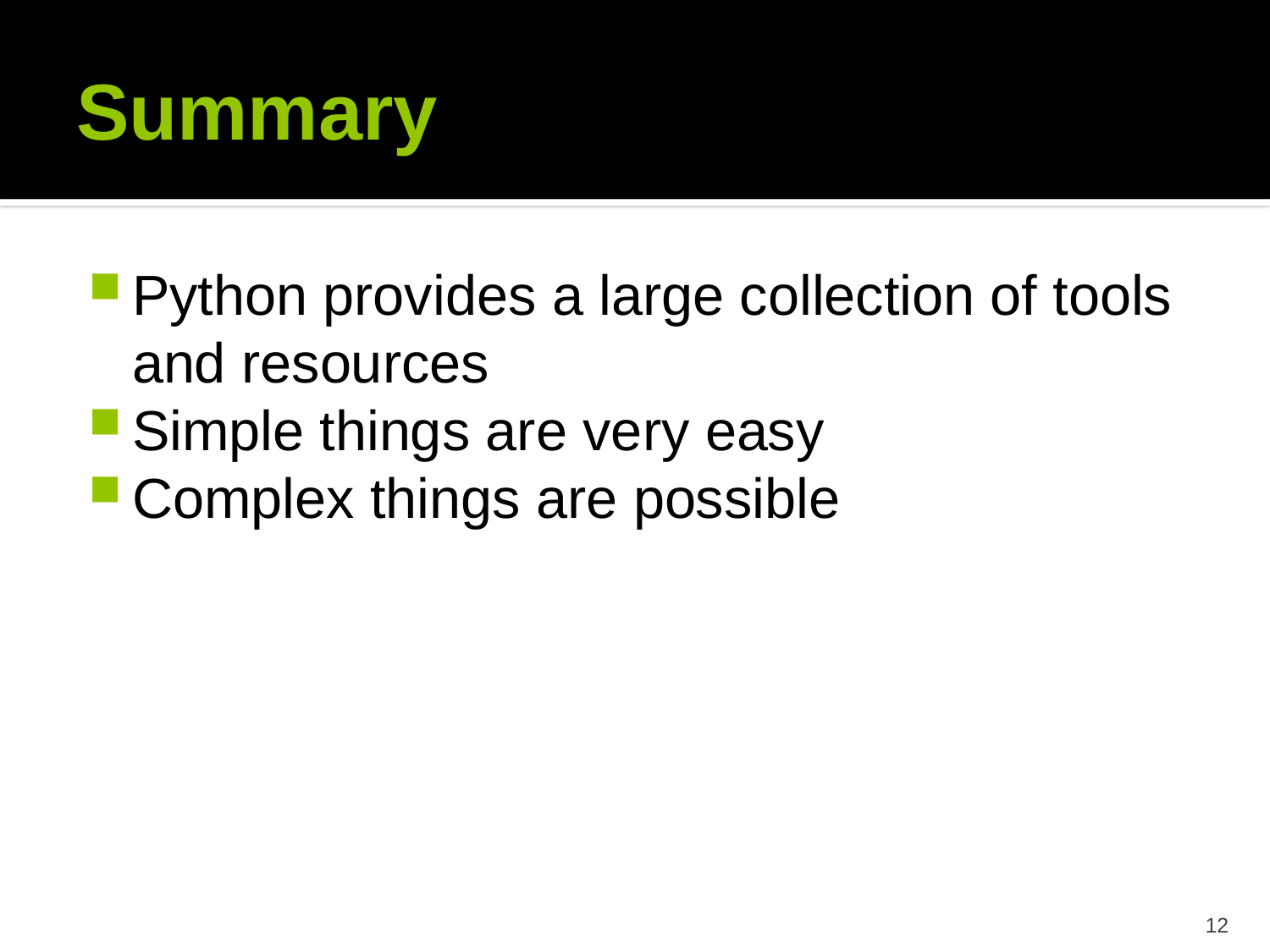

# Summary
Python provides a large collection of tools and resources
Simple things are very easy
Complex things are possible
12